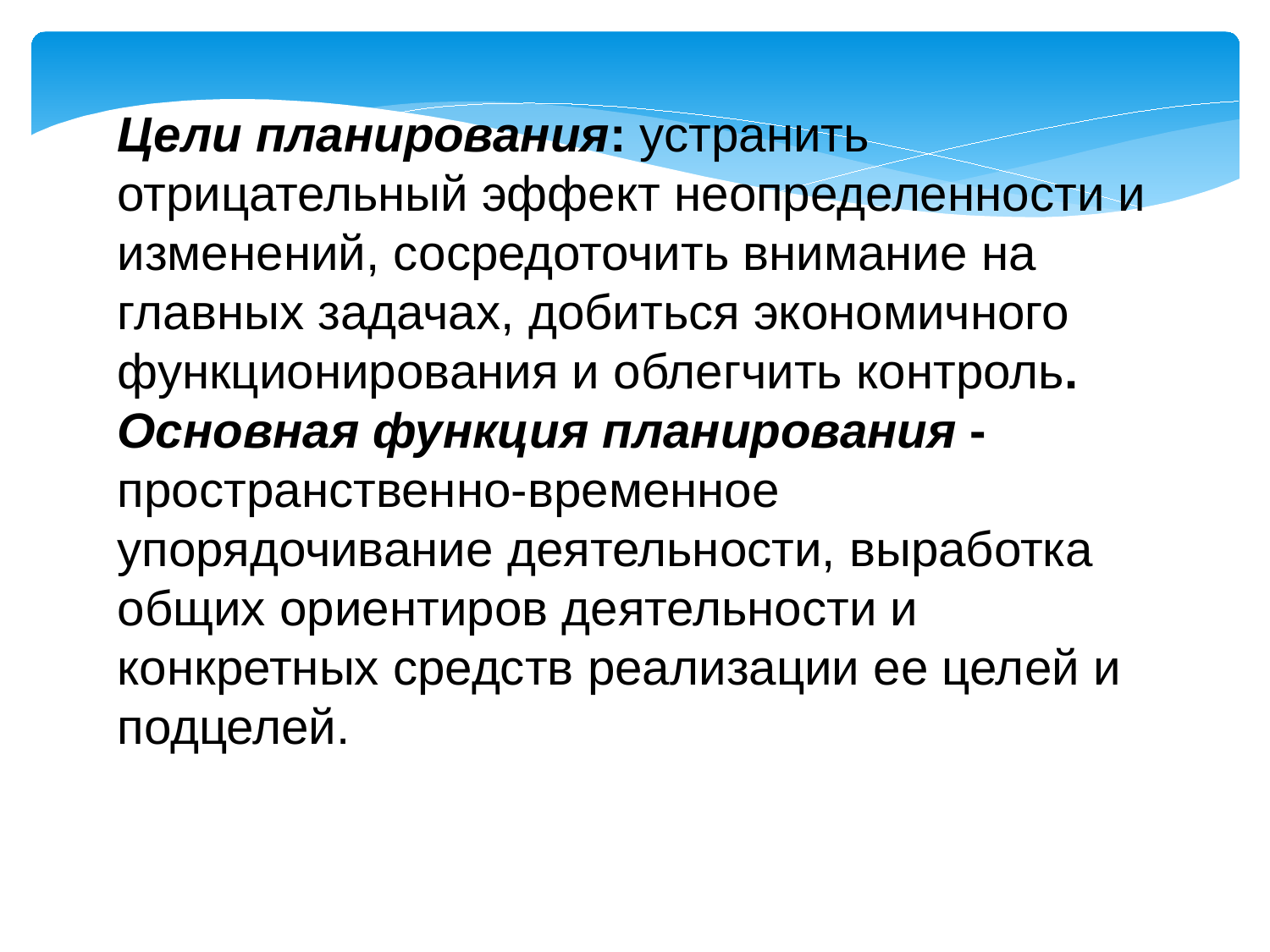

Цели планирования: устранить отрицательный эффект неопределенности и изменений, сосредоточить внимание на главных задачах, добиться экономичного функционирования и облегчить контроль.
Основная функция планирования - пространственно-временное упорядочивание деятельности, выработка общих ориентиров деятельности и конкретных средств реализации ее целей и подцелей.